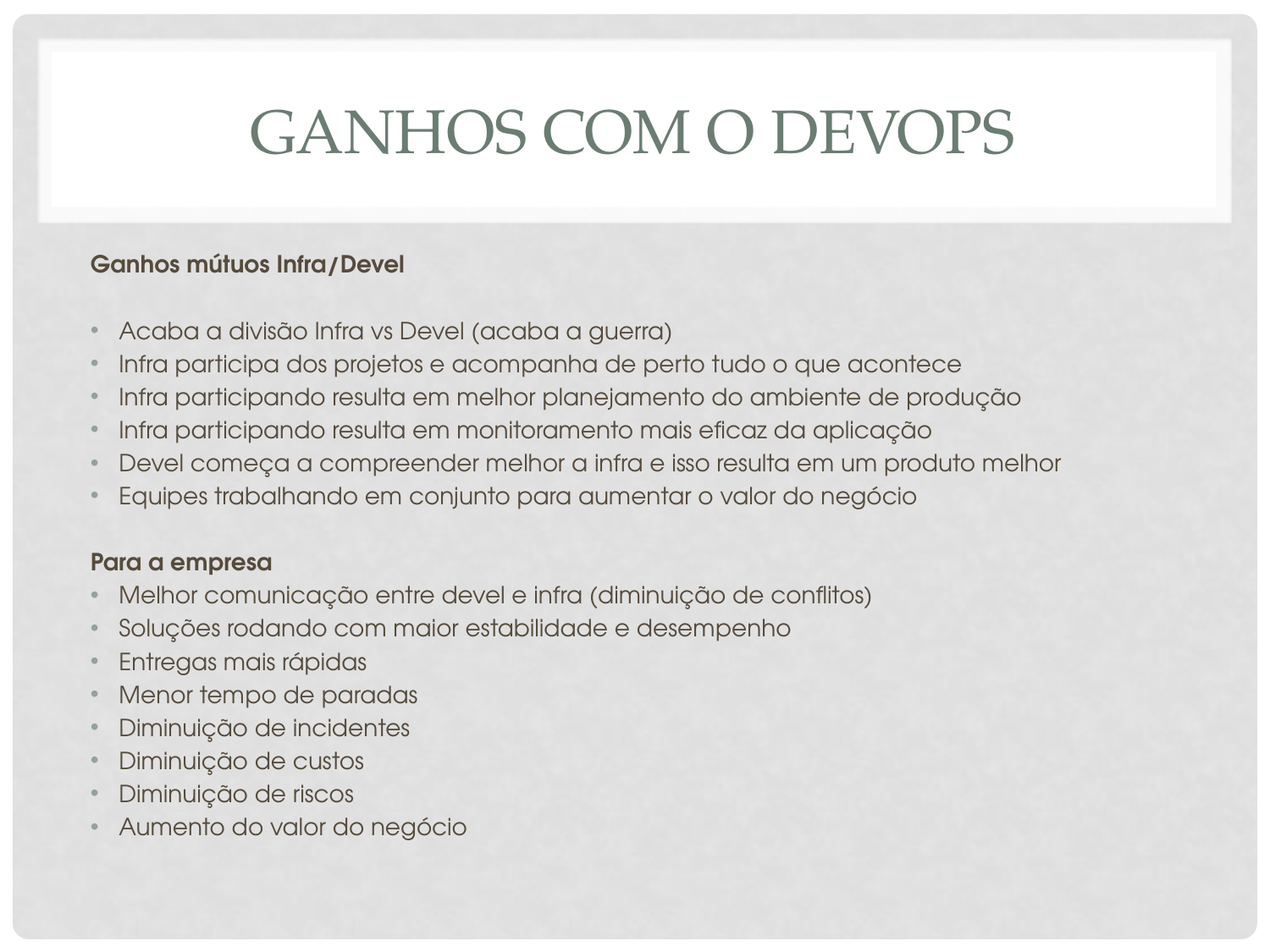

# Ganhos com o Devops
Ganhos mútuos Infra/Devel

Acaba a divisão Infra vs Devel (acaba a guerra)
Infra participa dos projetos e acompanha de perto tudo o que acontece
Infra participando resulta em melhor planejamento do ambiente de produção
Infra participando resulta em monitoramento mais eficaz da aplicação
Devel começa a compreender melhor a infra e isso resulta em um produto melhor
Equipes trabalhando em conjunto para aumentar o valor do negócio

Para a empresa
Melhor comunicação entre devel e infra (diminuição de conflitos)
Soluções rodando com maior estabilidade e desempenho
Entregas mais rápidas
Menor tempo de paradas
Diminuição de incidentes
Diminuição de custos
Diminuição de riscos
Aumento do valor do negócio